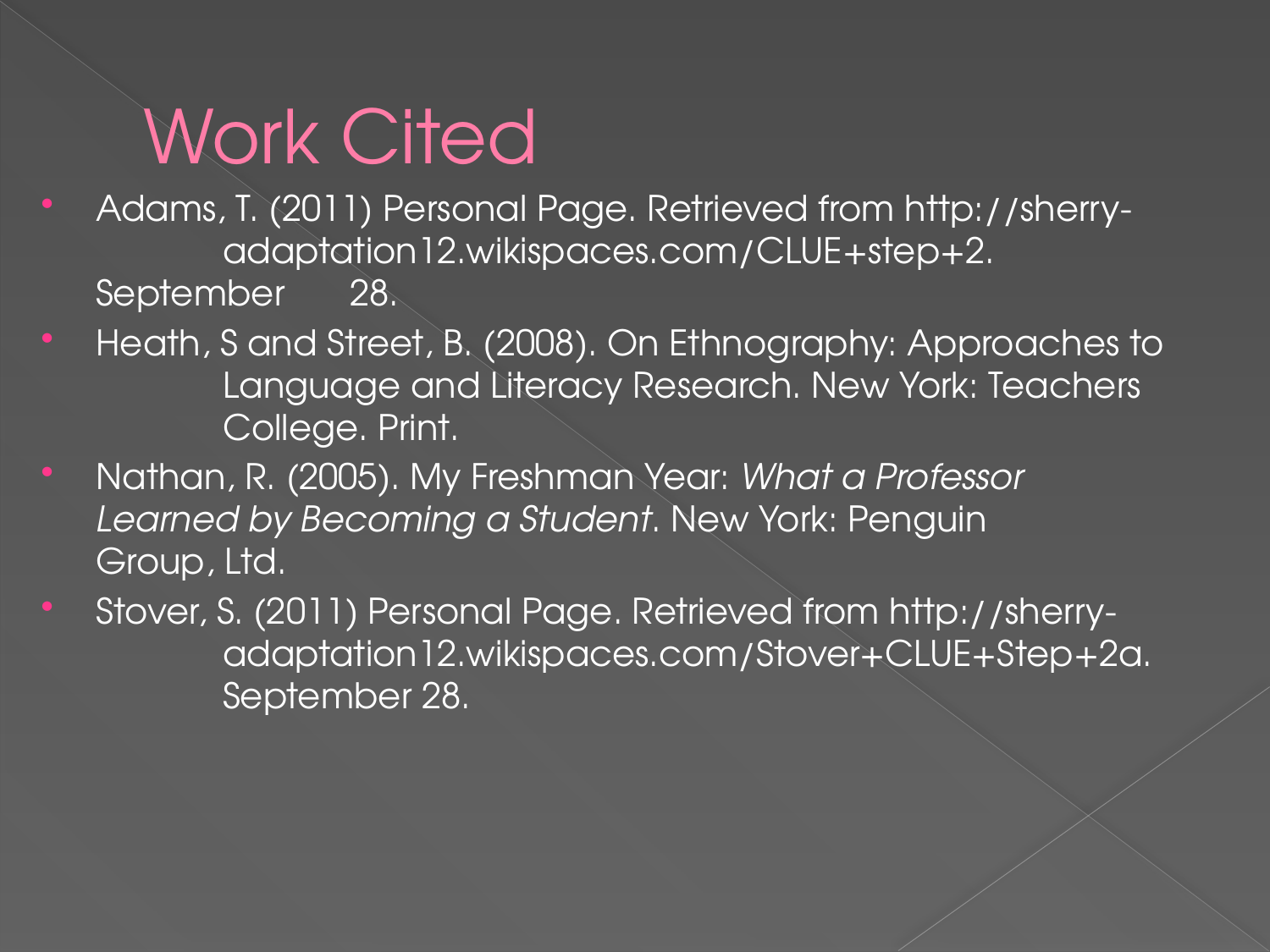

# Work Cited
Adams, T. (2011) Personal Page. Retrieved from http://sherry-	adaptation12.wikispaces.com/CLUE+step+2. September 	28.
Heath, S and Street, B. (2008). On Ethnography: Approaches to 	Language and Literacy Research. New York: Teachers 	College. Print.
Nathan, R. (2005). My Freshman Year: What a Professor 	Learned by Becoming a Student. New York: Penguin 	Group, Ltd.
Stover, S. (2011) Personal Page. Retrieved from http://sherry-	adaptation12.wikispaces.com/Stover+CLUE+Step+2a. 	September 28.